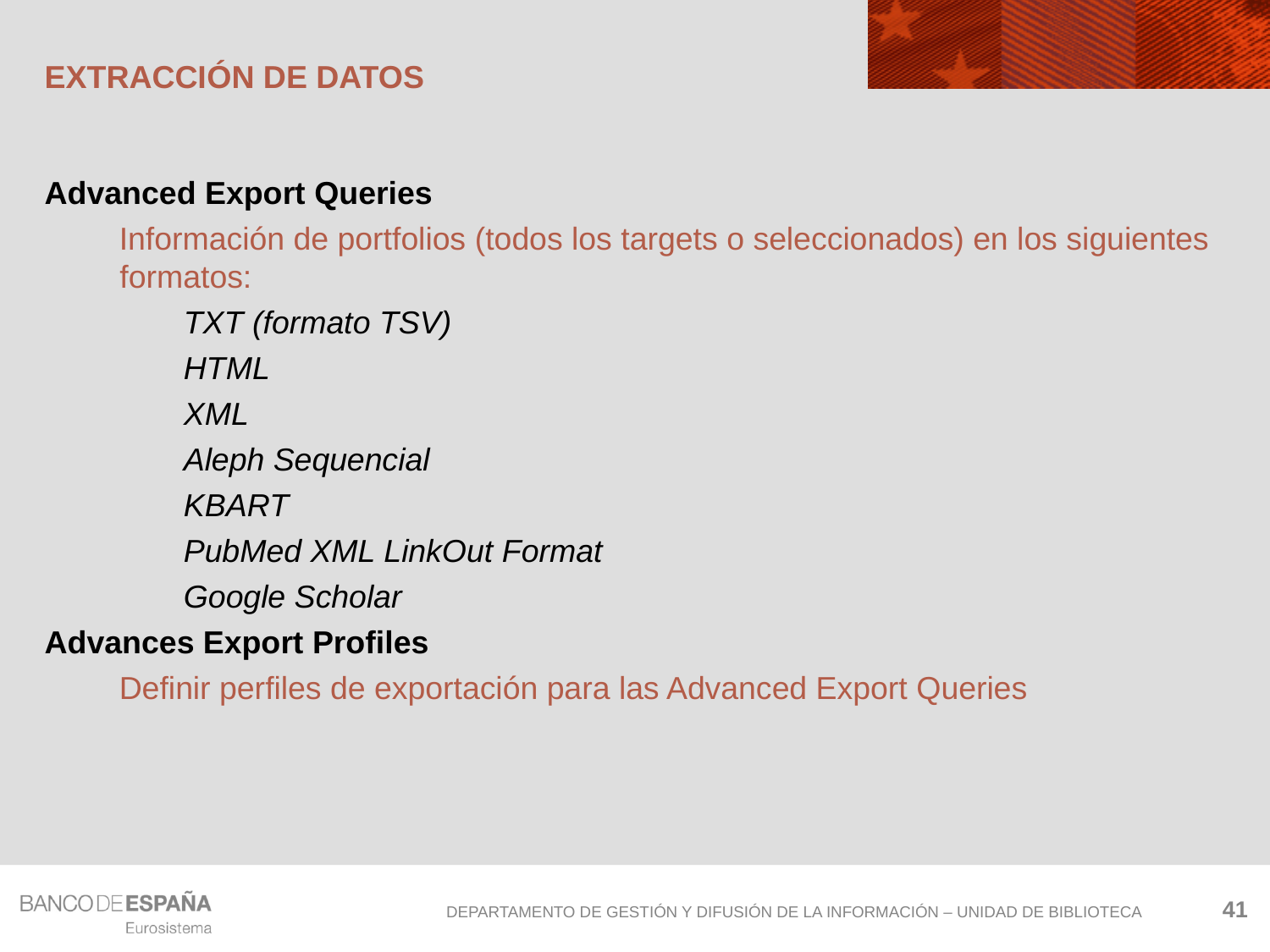

# EXTRACCIÓN DE DATOS

Advanced Export Queries
Información de portfolios (todos los targets o seleccionados) en los siguientes formatos:
TXT (formato TSV)
HTML
XML
Aleph Sequencial
KBART
PubMed XML LinkOut Format
Google Scholar
Advances Export Profiles
Definir perfiles de exportación para las Advanced Export Queries

41